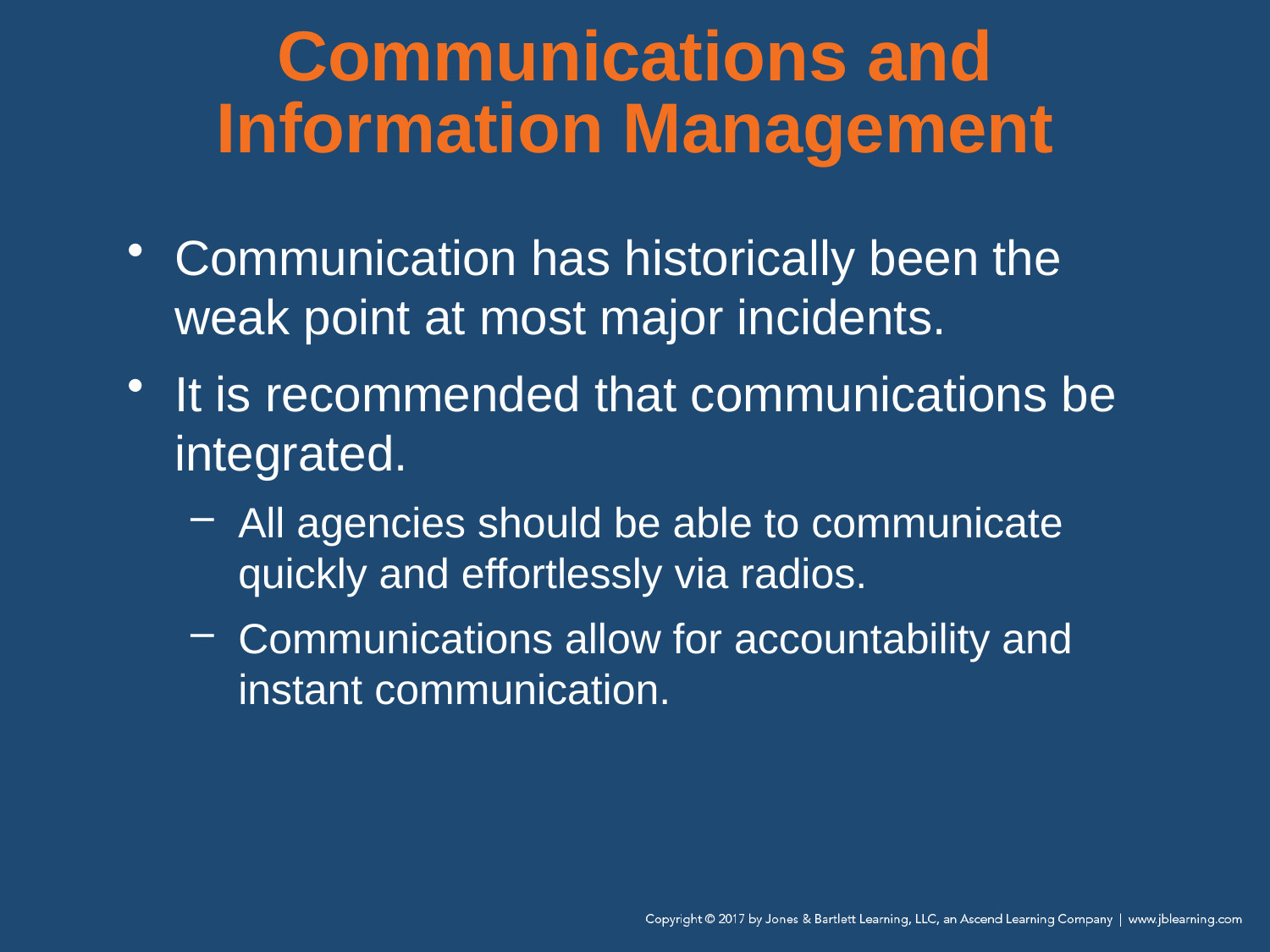

# Communications and Information Management
Communication has historically been the weak point at most major incidents.
It is recommended that communications be integrated.
All agencies should be able to communicate quickly and effortlessly via radios.
Communications allow for accountability and instant communication.